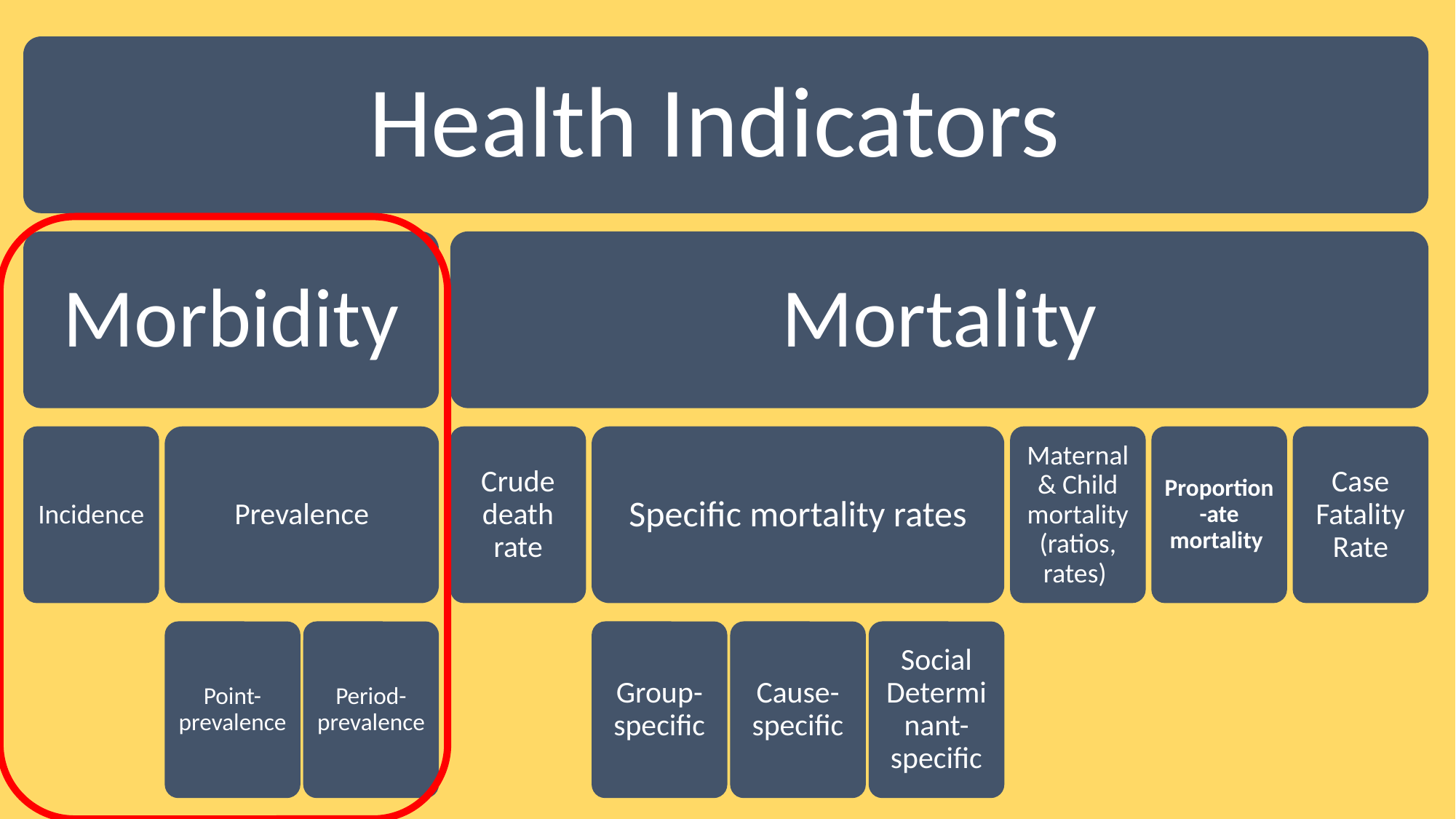

Health Indicators
Morbidity
Incidence
Prevalence
Point-prevalence
Period-prevalence
Mortality
Crude death rate
Specific mortality rates
Group-specific
Cause-specific
Social Determinant-specific
Maternal & Child mortality (ratios, rates)
Proportion-ate mortality
Case Fatality Rate